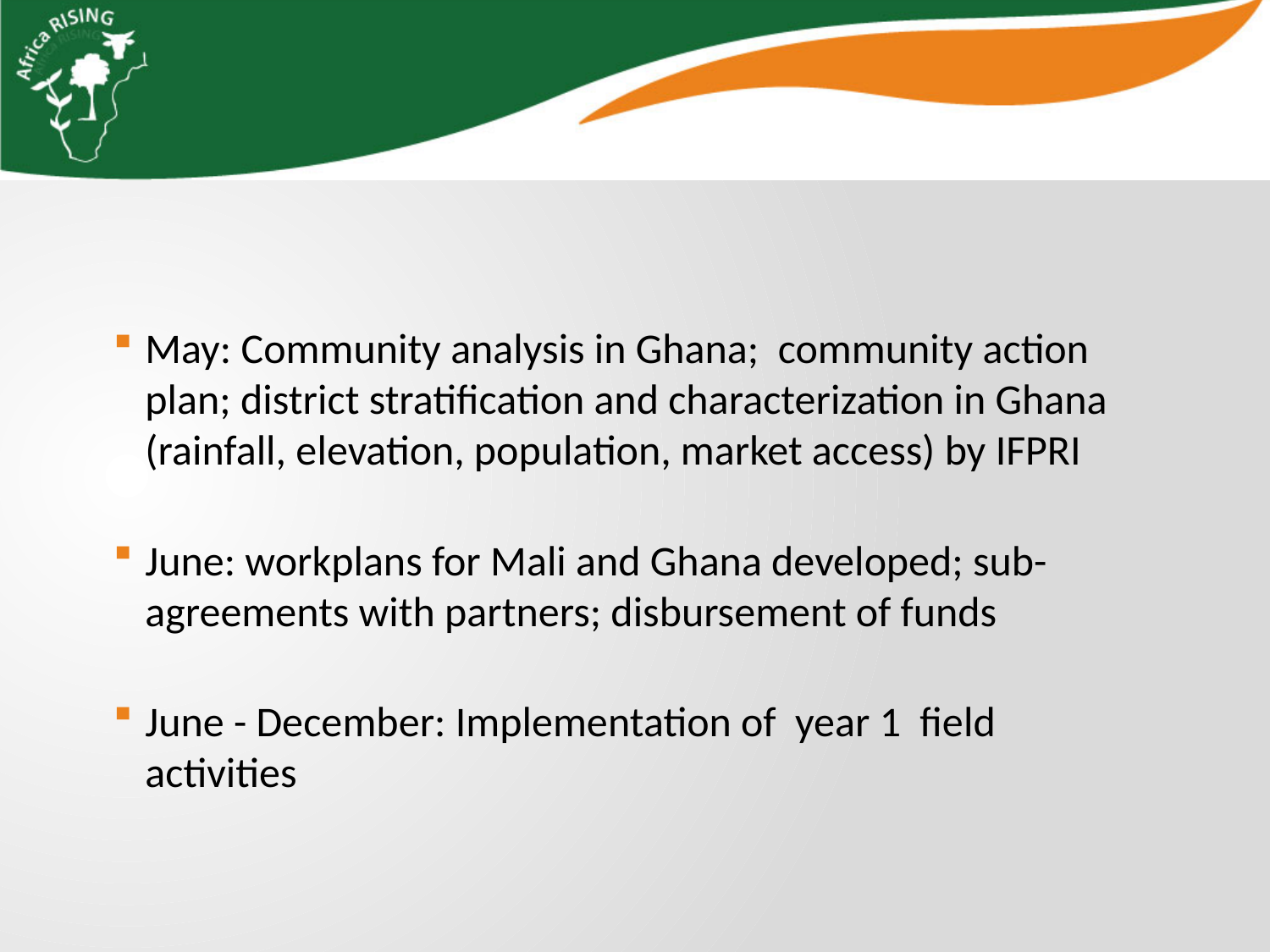

May: Community analysis in Ghana;  community action plan; district stratification and characterization in Ghana (rainfall, elevation, population, market access) by IFPRI
June: workplans for Mali and Ghana developed; sub-agreements with partners; disbursement of funds
June - December: Implementation of  year 1  field activities